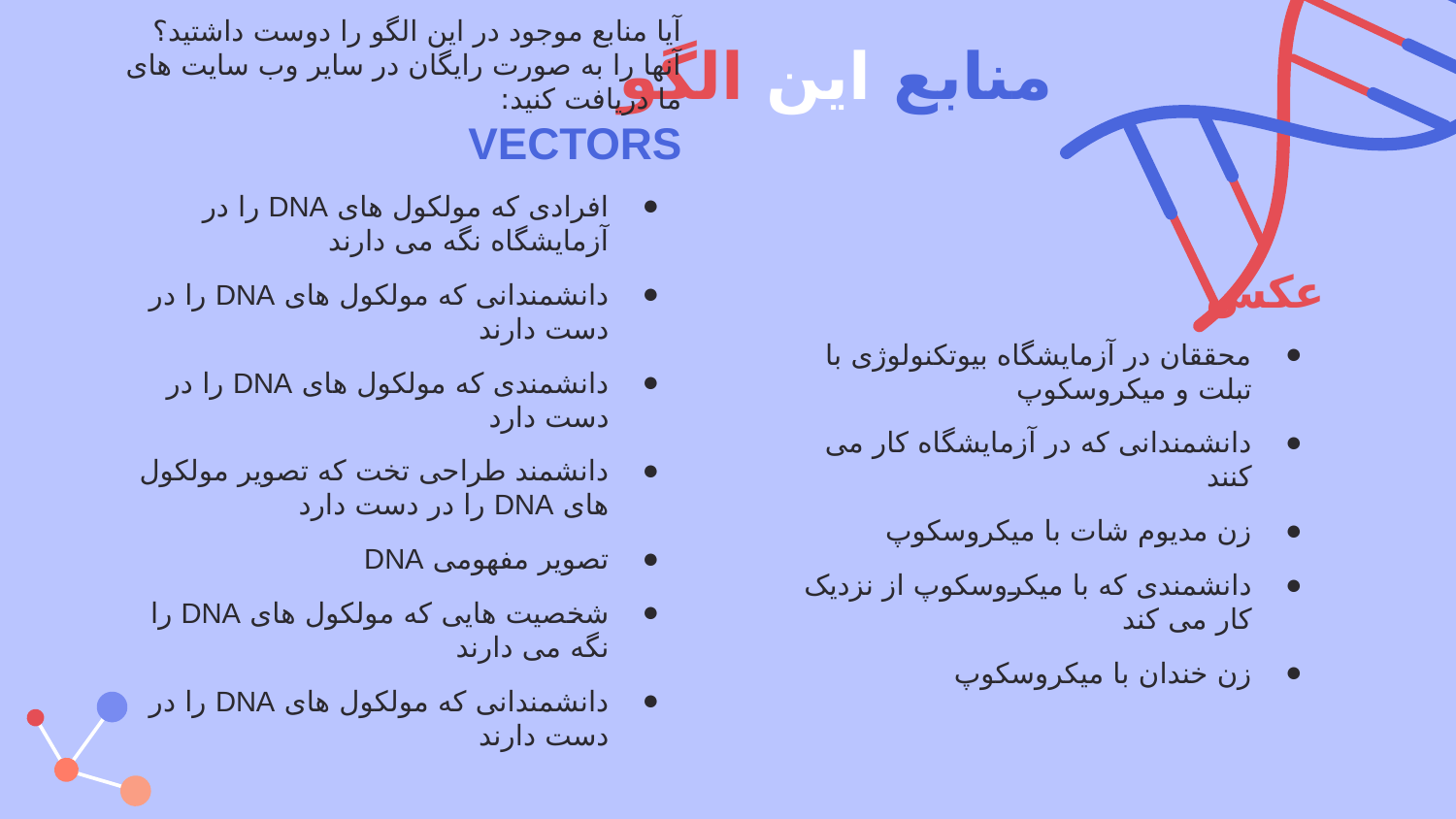

# منابع این الگو
عکس
محققان در آزمایشگاه بیوتکنولوژی با تبلت و میکروسکوپ
دانشمندانی که در آزمایشگاه کار می کنند
زن مدیوم شات با میکروسکوپ
دانشمندی که با میکروسکوپ از نزدیک کار می کند
زن خندان با میکروسکوپ
آیا منابع موجود در این الگو را دوست داشتید؟ آنها را به صورت رایگان در سایر وب سایت های ما دریافت کنید:
VECTORS
افرادی که مولکول های DNA را در آزمایشگاه نگه می دارند
دانشمندانی که مولکول های DNA را در دست دارند
دانشمندی که مولکول های DNA را در دست دارد
دانشمند طراحی تخت که تصویر مولکول های DNA را در دست دارد
تصویر مفهومی DNA
شخصیت هایی که مولکول های DNA را نگه می دارند
دانشمندانی که مولکول های DNA را در دست دارند